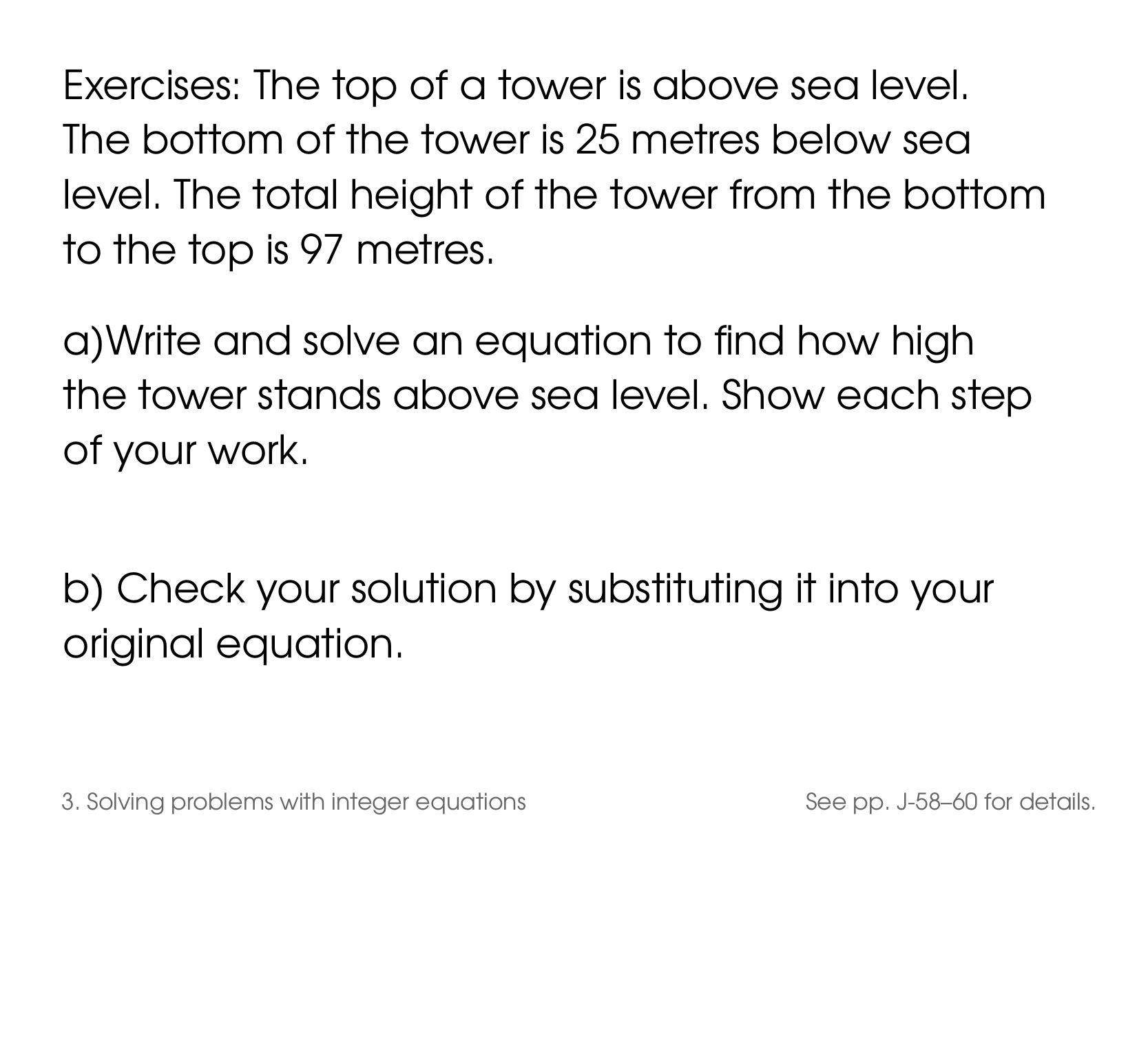

Exercises: The top of a tower is above sea level. The bottom of the tower is 25 metres below sea level. The total height of the tower from the bottom to the top is 97 metres.
a)Write and solve an equation to find how high the tower stands above sea level. Show each step of your work.
b) Check your solution by substituting it into your original equation.
3. Solving problems with integer equations
See pp. J-58–60 for details.